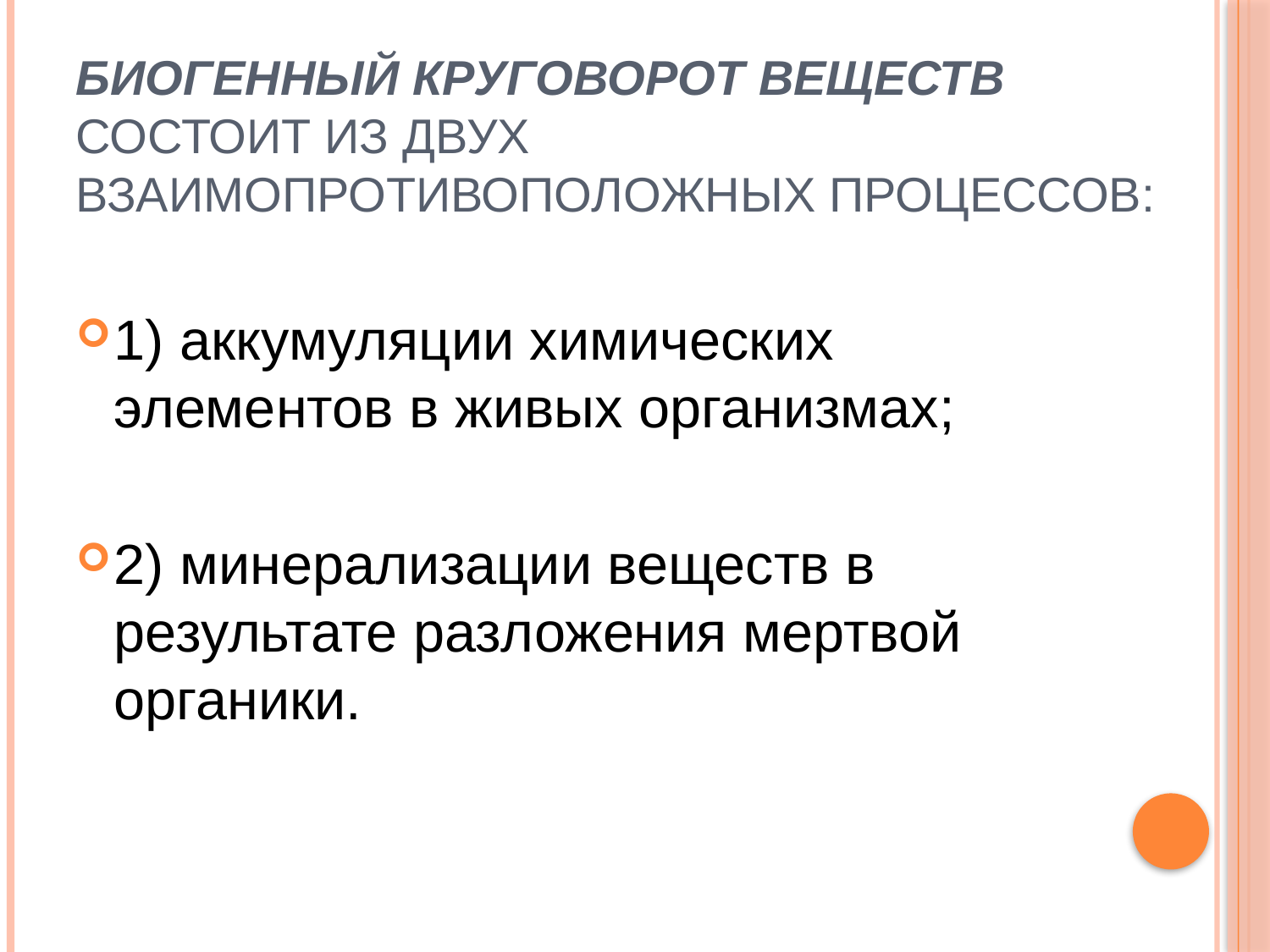

# Биогенный круговорот веществ состоит из двух взаимопротивоположных процессов:
1) аккумуляции химических элементов в живых организмах;

2) минерализации веществ в результате разложения мертвой органики.